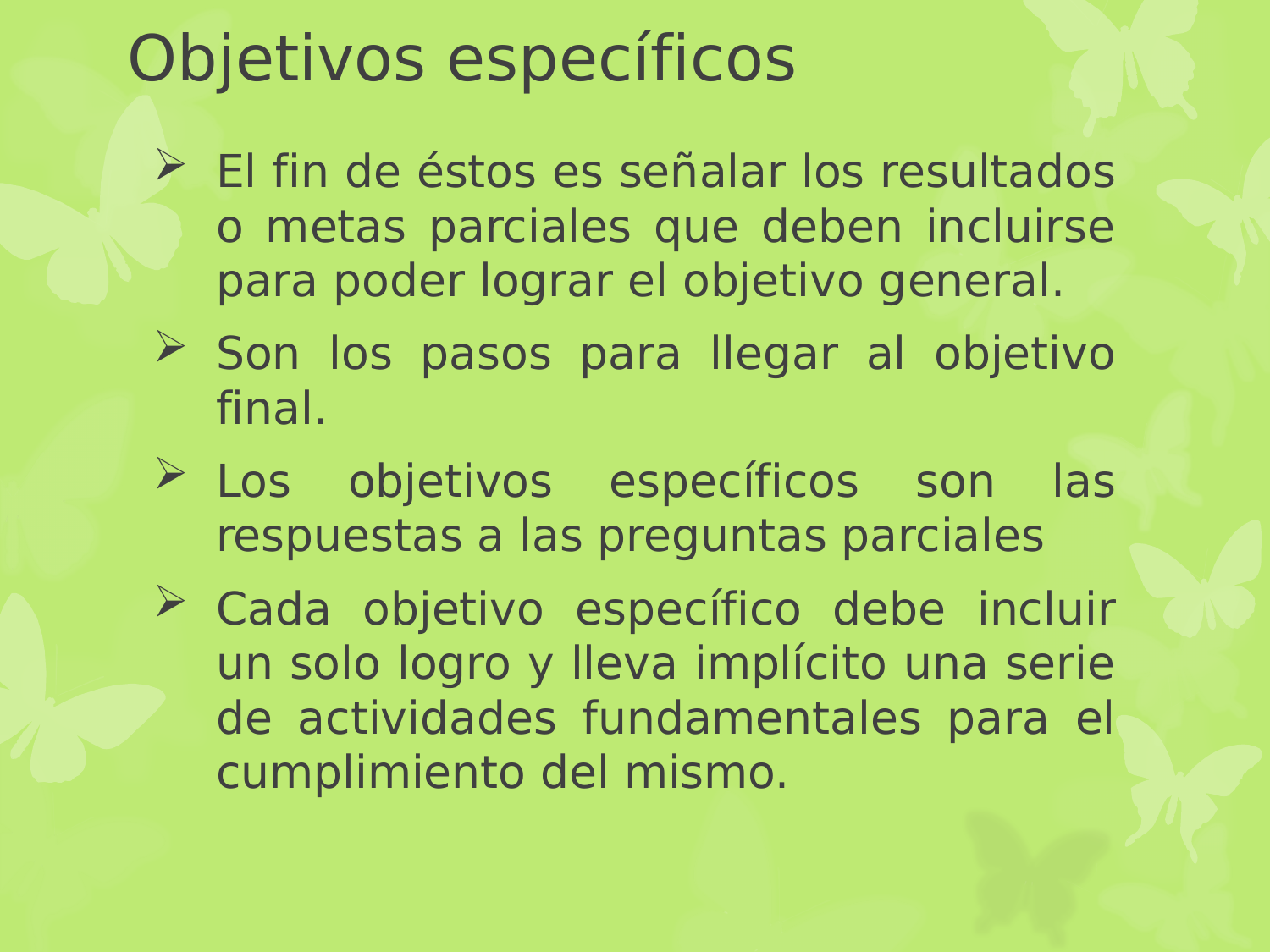

# Objetivos específicos
El fin de éstos es señalar los resultados o metas parciales que deben incluirse para poder lograr el objetivo general.
Son los pasos para llegar al objetivo final.
Los objetivos específicos son las respuestas a las preguntas parciales
Cada objetivo específico debe incluir un solo logro y lleva implícito una serie de actividades fundamentales para el cumplimiento del mismo.